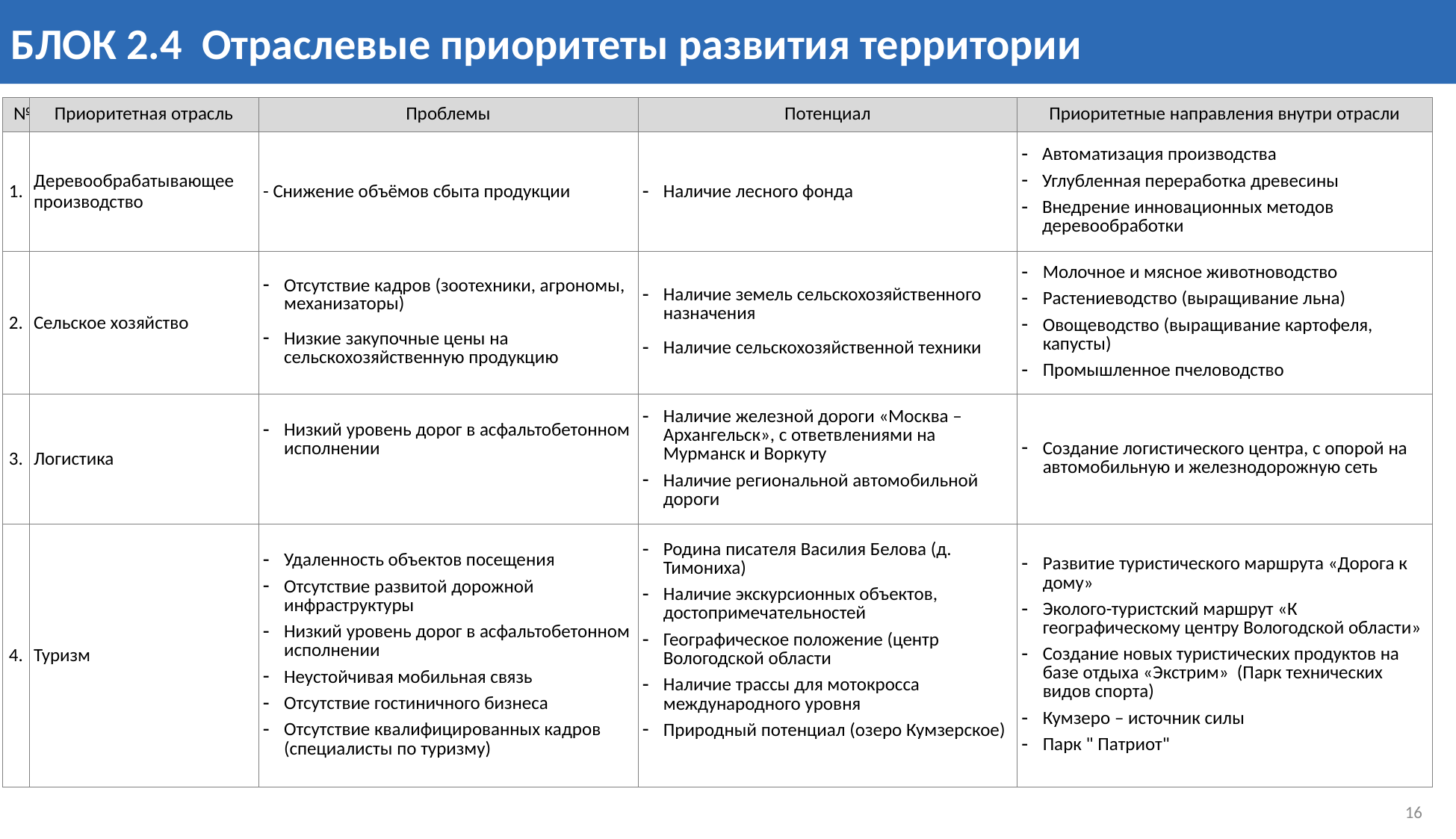

БЛОК 2.4  Отраслевые приоритеты развития территории
| № | Приоритетная отрасль | Проблемы | Потенциал | Приоритетные направления внутри отрасли |
| --- | --- | --- | --- | --- |
| 1. | Деревообрабатывающее производство | - Снижение объёмов сбыта продукции | Наличие лесного фонда | Автоматизация производства Углубленная переработка древесины Внедрение инновационных методов деревообработки |
| 2. | Сельское хозяйство | Отсутствие кадров (зоотехники, агрономы, механизаторы) Низкие закупочные цены на сельскохозяйственную продукцию | Наличие земель сельскохозяйственного назначения Наличие сельскохозяйственной техники | Молочное и мясное животноводство Растениеводство (выращивание льна) Овощеводство (выращивание картофеля, капусты) Промышленное пчеловодство |
| 3. | Логистика | Низкий уровень дорог в асфальтобетонном исполнении | Наличие железной дороги «Москва – Архангельск», с ответвлениями на Мурманск и Воркуту Наличие региональной автомобильной дороги | Создание логистического центра, с опорой на автомобильную и железнодорожную сеть |
| 4. | Туризм | Удаленность объектов посещения Отсутствие развитой дорожной инфраструктуры Низкий уровень дорог в асфальтобетонном исполнении Неустойчивая мобильная связь Отсутствие гостиничного бизнеса Отсутствие квалифицированных кадров (специалисты по туризму) | Родина писателя Василия Белова (д. Тимониха) Наличие экскурсионных объектов, достопримечательностей Географическое положение (центр Вологодской области Наличие трассы для мотокросса международного уровня Природный потенциал (озеро Кумзерское) | Развитие туристического маршрута «Дорога к дому» Эколого-туристский маршрут «К географическому центру Вологодской области» Создание новых туристических продуктов на базе отдыха «Экстрим» (Парк технических видов спорта) Кумзеро – источник силы Парк " Патриот" |
16